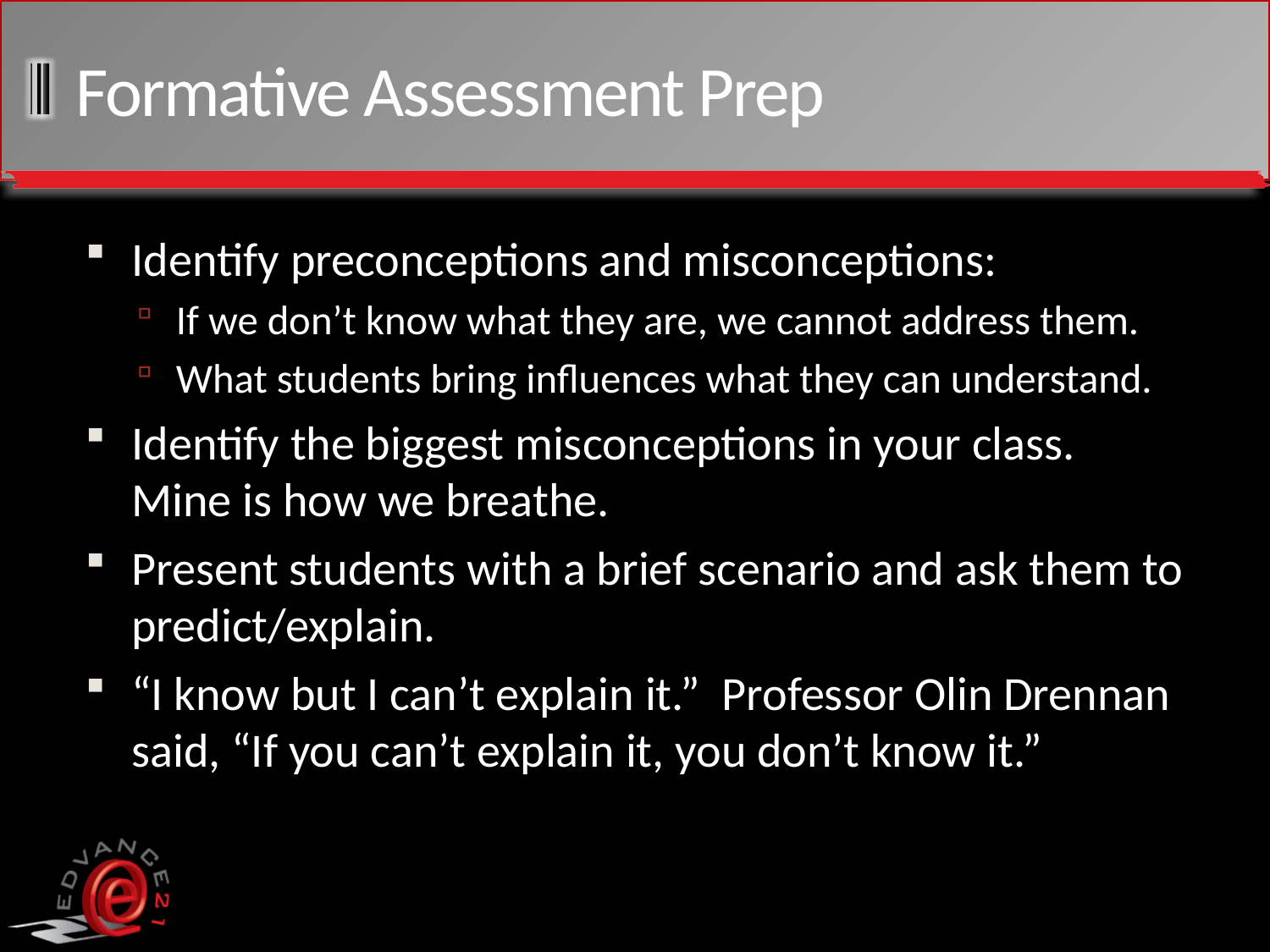

# Formative Assessment Prep
Identify preconceptions and misconceptions:
If we don’t know what they are, we cannot address them.
What students bring influences what they can understand.
Identify the biggest misconceptions in your class.  Mine is how we breathe.
Present students with a brief scenario and ask them to predict/explain.
“I know but I can’t explain it.”  Professor Olin Drennan said, “If you can’t explain it, you don’t know it.”